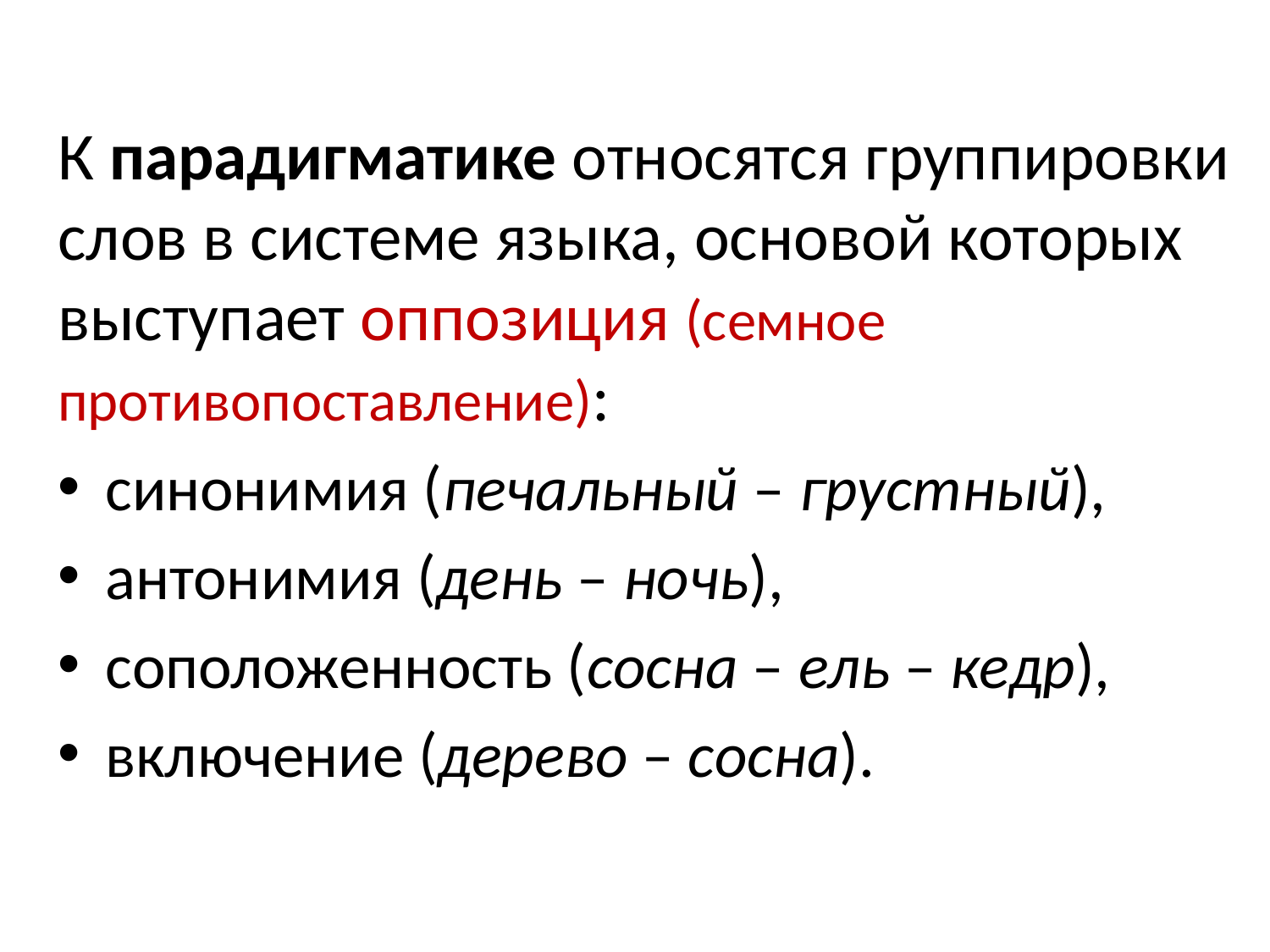

К парадигматике относятся группировки слов в системе языка, основой которых выступает оппозиция (семное противопоставление):
синонимия (печальный – грустный),
антонимия (день – ночь),
соположенность (сосна – ель – кедр),
включение (дерево – сосна).